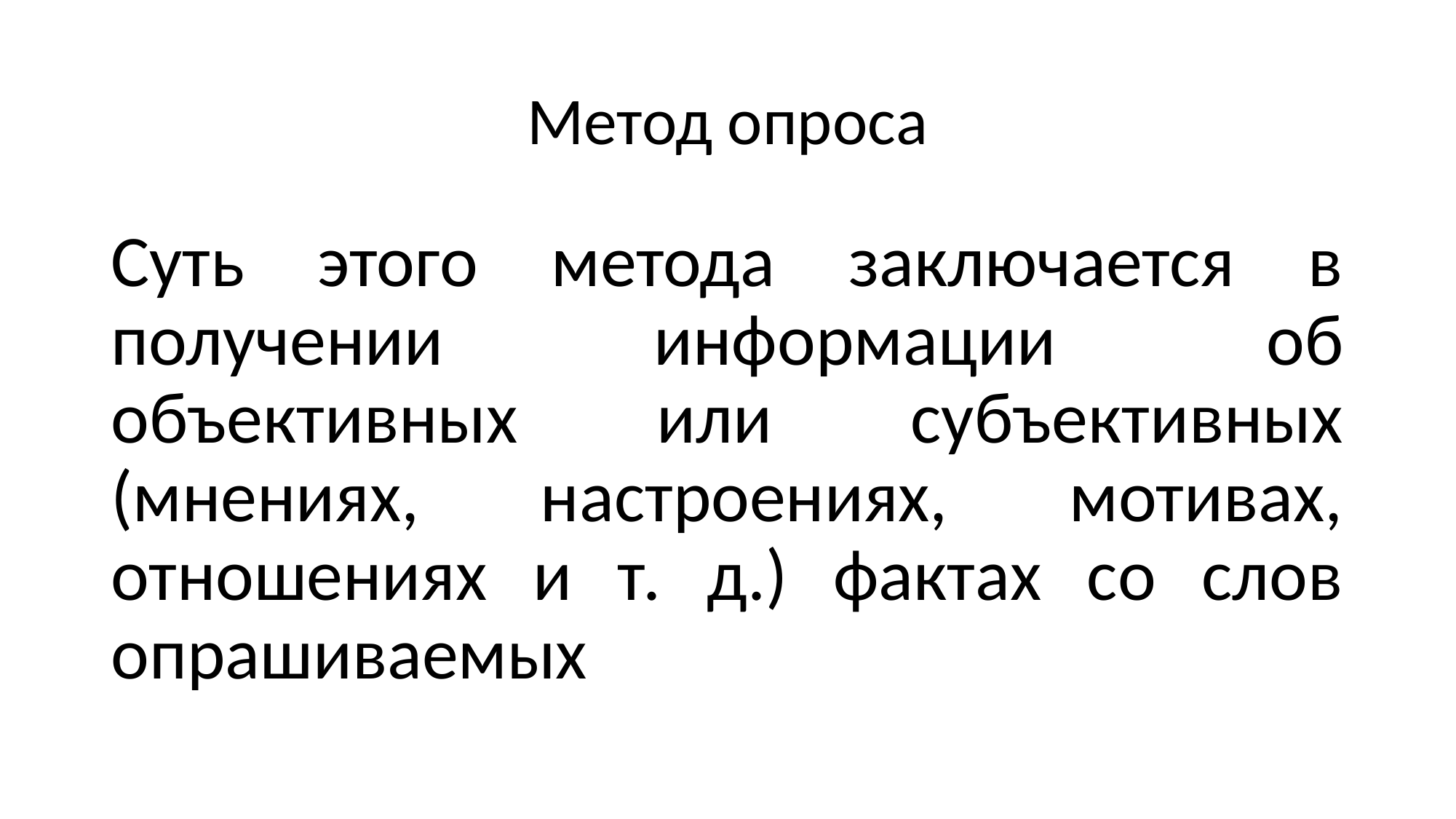

# Метод опроса
Суть этого метода заключается в получении информации об объективных или субъективных (мнениях, настроениях, мотивах, отношениях и т. д.) фактах со слов опрашиваемых